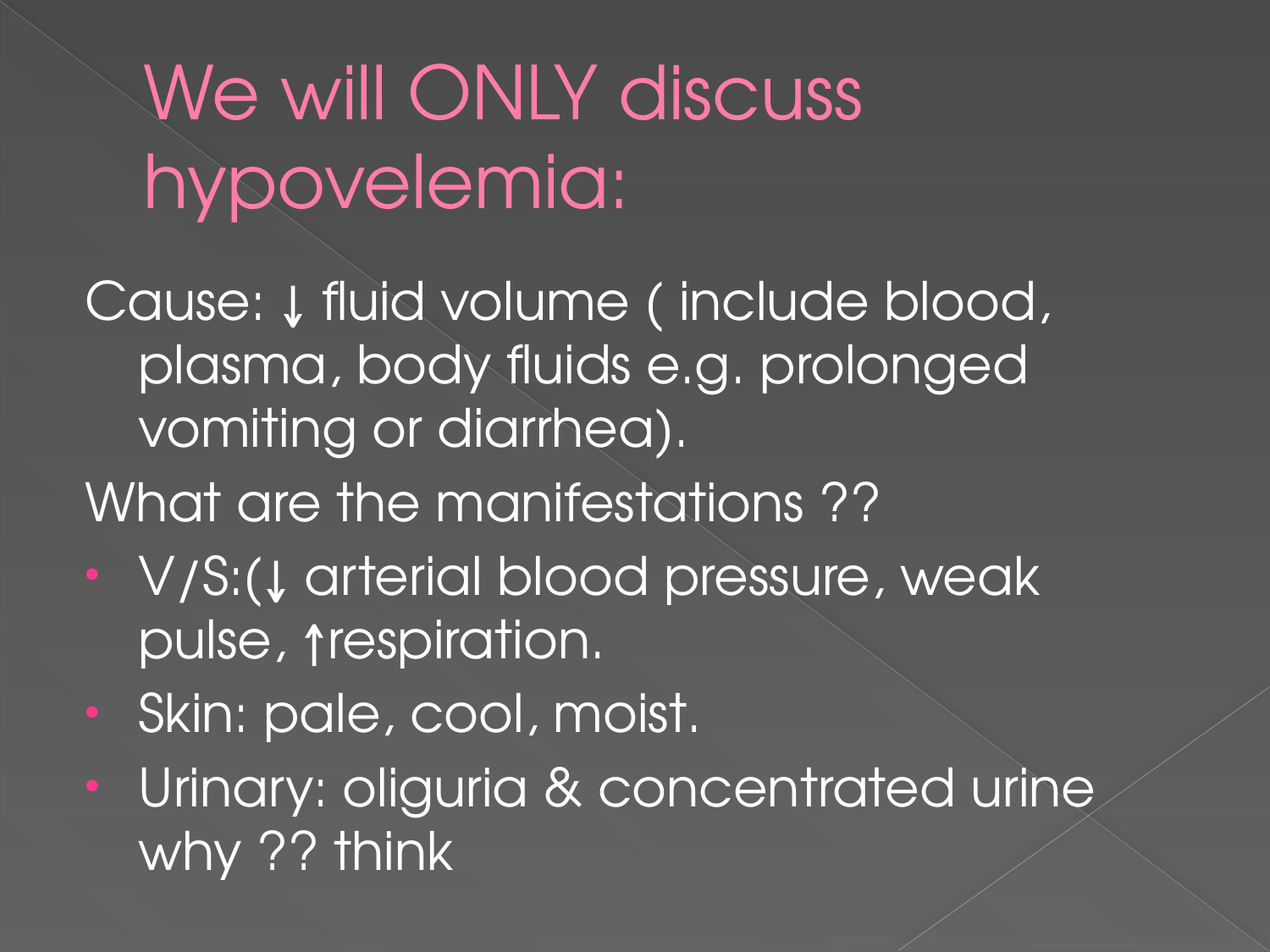

# We will ONLY discuss hypovelemia:
Cause: ↓ fluid volume ( include blood, plasma, body fluids e.g. prolonged vomiting or diarrhea).
What are the manifestations ??
V/S:(↓ arterial blood pressure, weak pulse, ↑respiration.
Skin: pale, cool, moist.
Urinary: oliguria & concentrated urine why ?? think